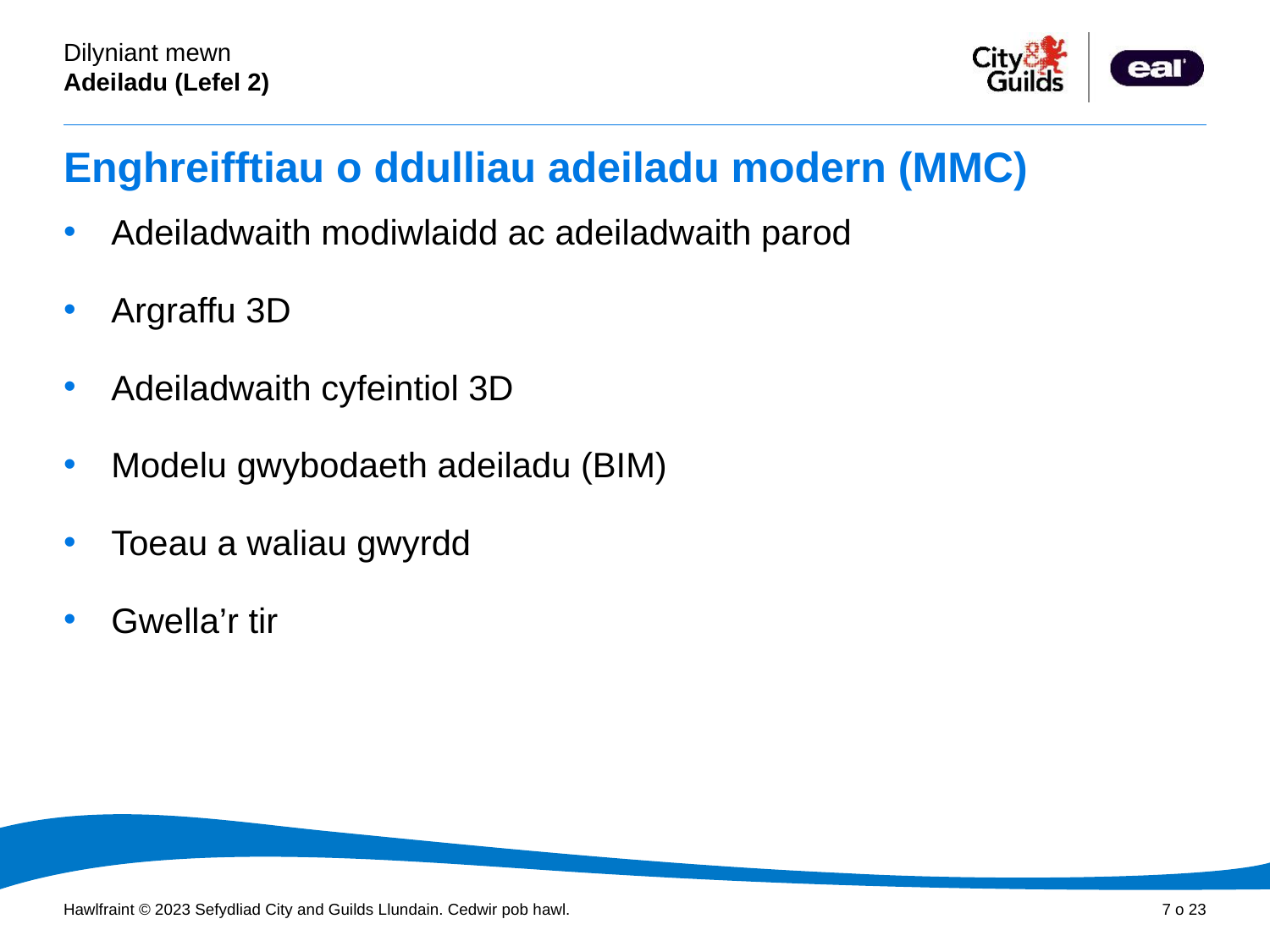

# Enghreifftiau o ddulliau adeiladu modern (MMC)
Adeiladwaith modiwlaidd ac adeiladwaith parod
Argraffu 3D
Adeiladwaith cyfeintiol 3D
Modelu gwybodaeth adeiladu (BIM)
Toeau a waliau gwyrdd
Gwella’r tir